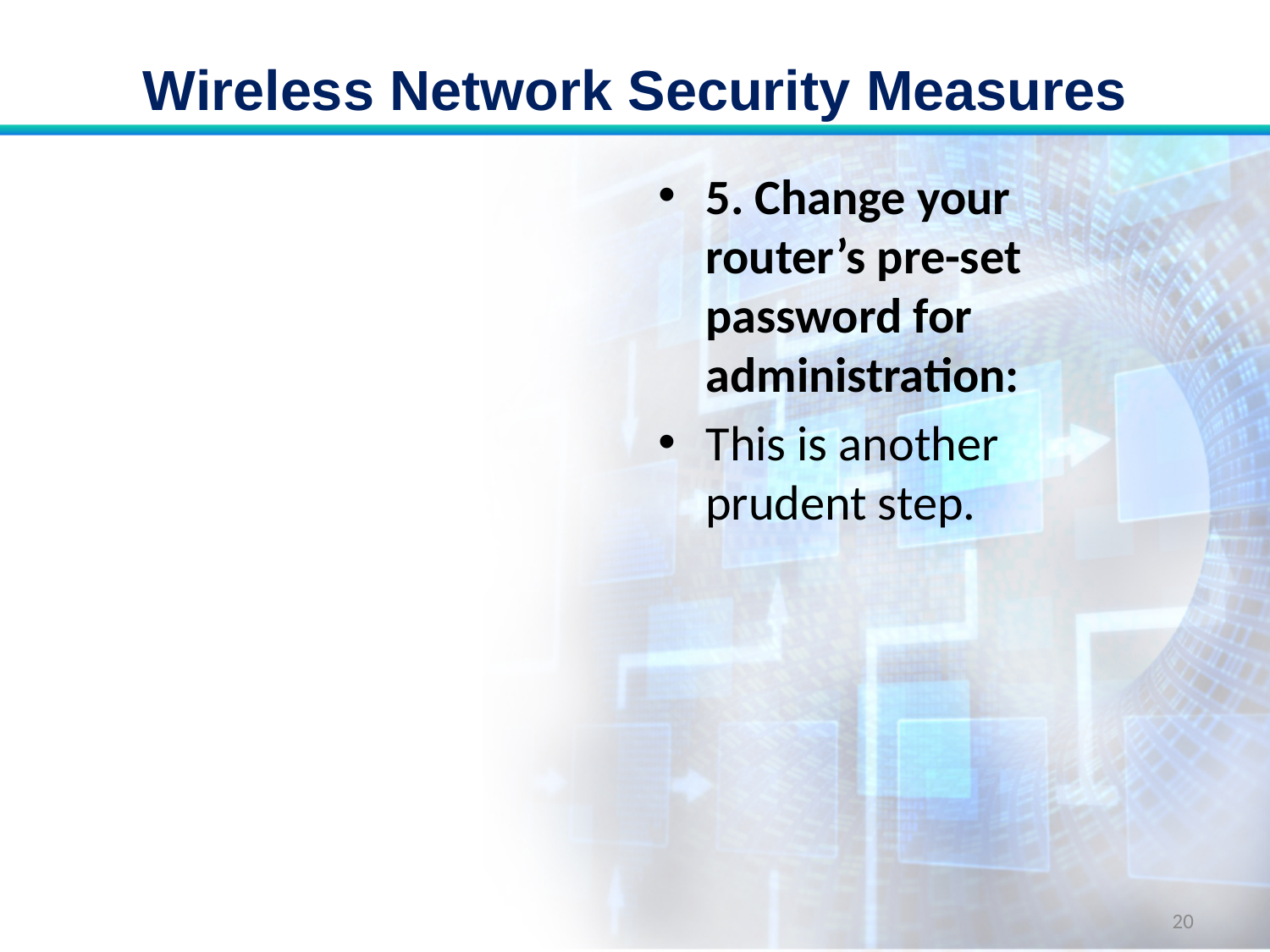

# Wireless Network Security Measures
5. Change your router’s pre-set password for administration:
This is another prudent step.

20